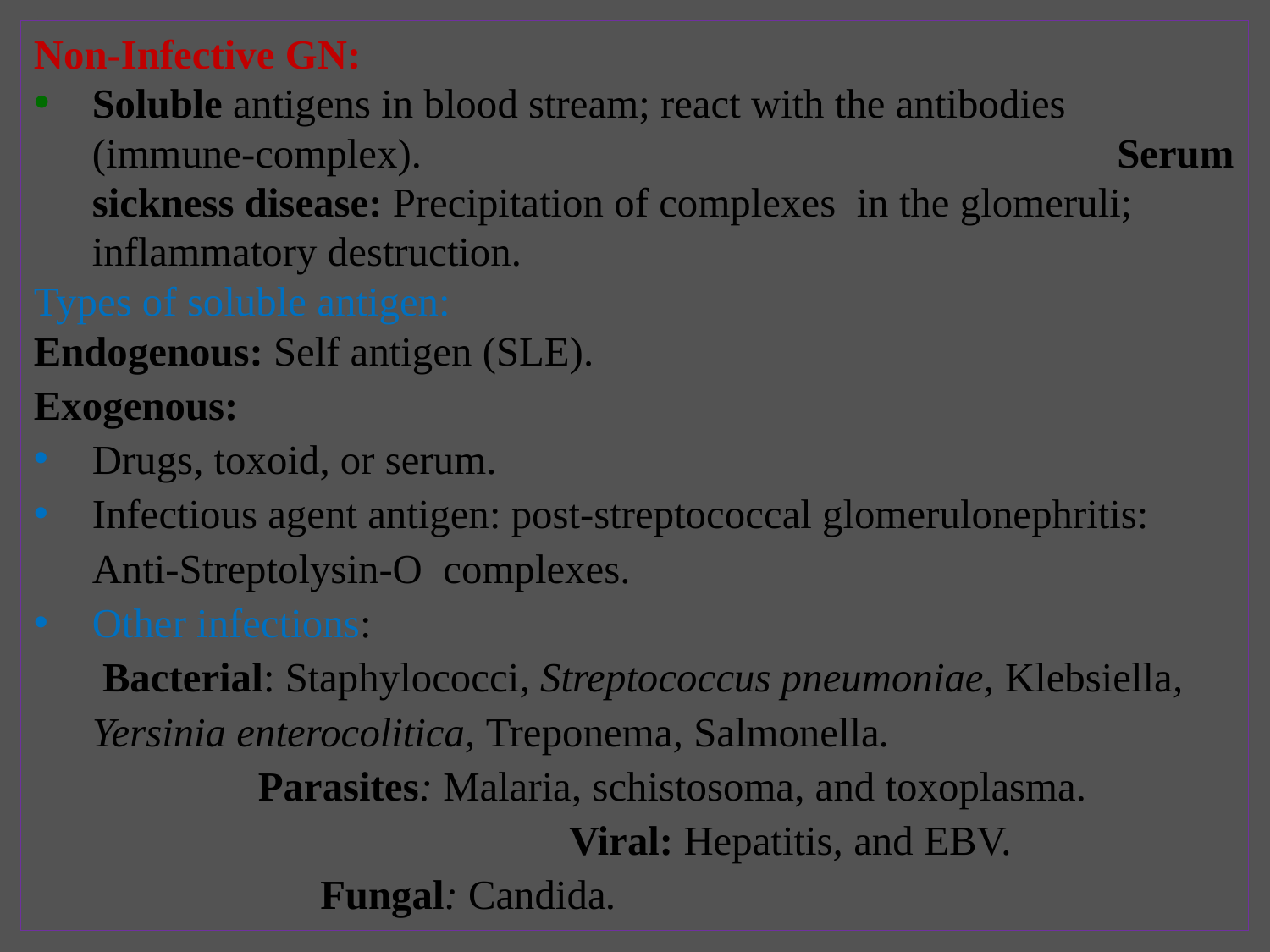

# N
Non-Infective GN:
Soluble antigens in blood stream; react with the antibodies (immune-complex).                                                                   Serum sickness disease: Precipitation of complexes  in the glomeruli; inflammatory destruction.
Types of soluble antigen:
Endogenous: Self antigen (SLE).
Exogenous:
Drugs, toxoid, or serum.
Infectious agent antigen: post-streptococcal glomerulonephritis: Anti-Streptolysin-O  complexes.
Other infections:
 Bacterial: Staphylococci, Streptococcus pneumoniae, Klebsiella, Yersinia enterocolitica, Treponema, Salmonella.                                                  Parasites: Malaria, schistosoma, and toxoplasma.                                                             Viral: Hepatitis, and EBV.                                            Fungal: Candida.